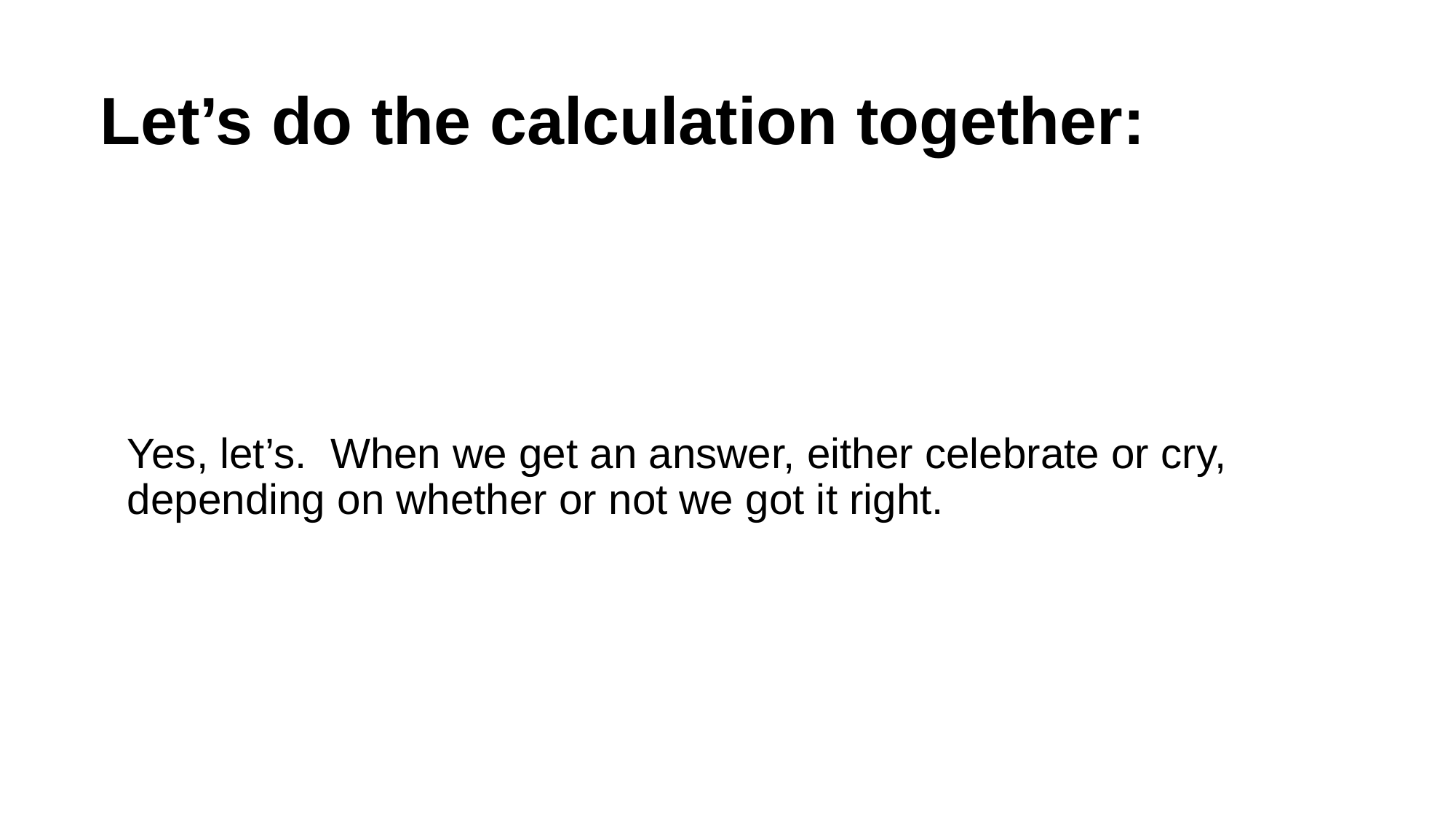

# Let’s do the calculation together:
Yes, let’s.  When we get an answer, either celebrate or cry, depending on whether or not we got it right.